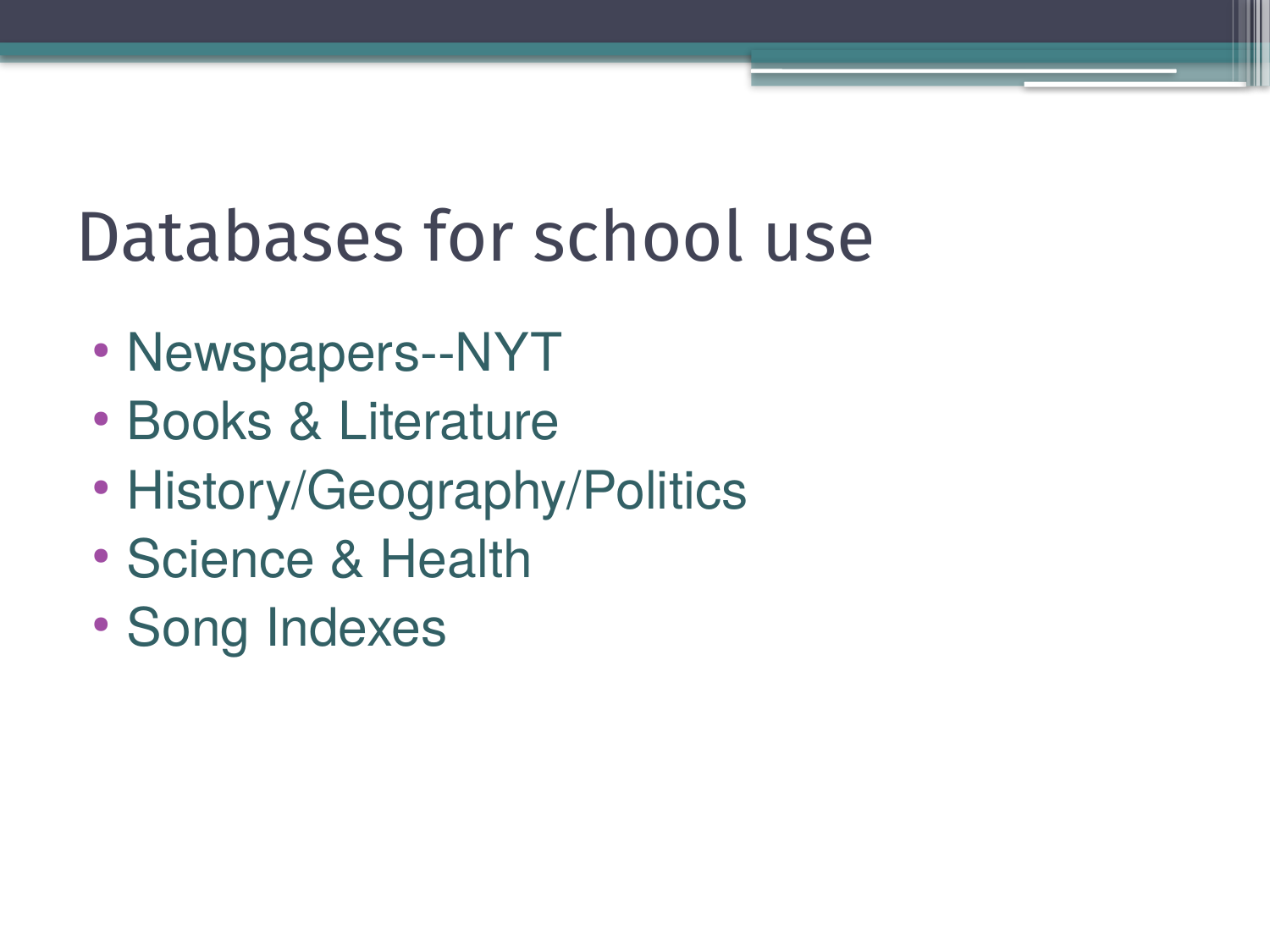

# Databases for school use
Newspapers--NYT
Books & Literature
History/Geography/Politics
Science & Health
Song Indexes